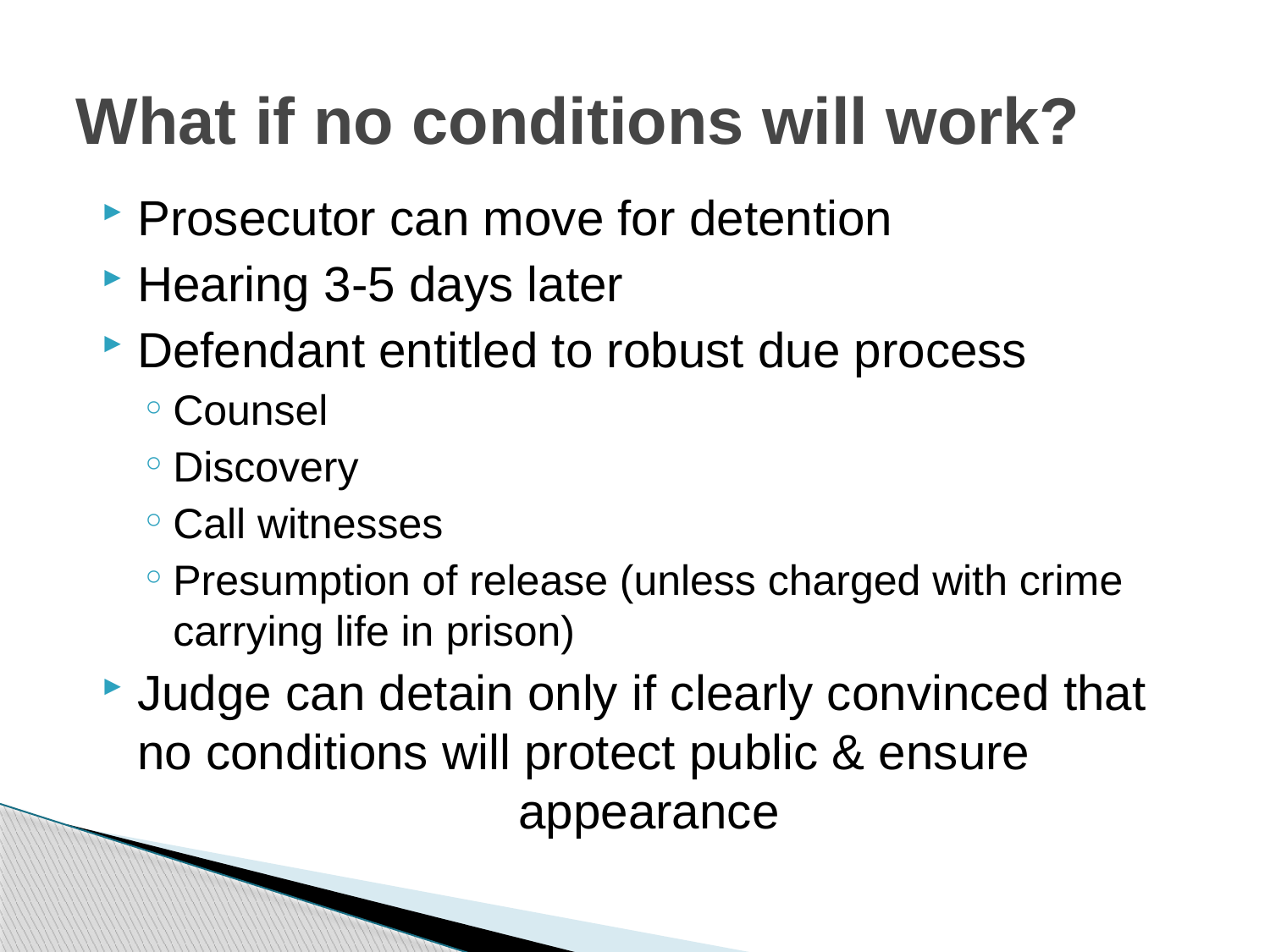

# What if no conditions will work?
Prosecutor can move for detention
Hearing 3-5 days later
Defendant entitled to robust due process
Counsel
Discovery
Call witnesses
Presumption of release (unless charged with crime carrying life in prison)
Judge can detain only if clearly convinced that no conditions will protect public & ensure 				appearance